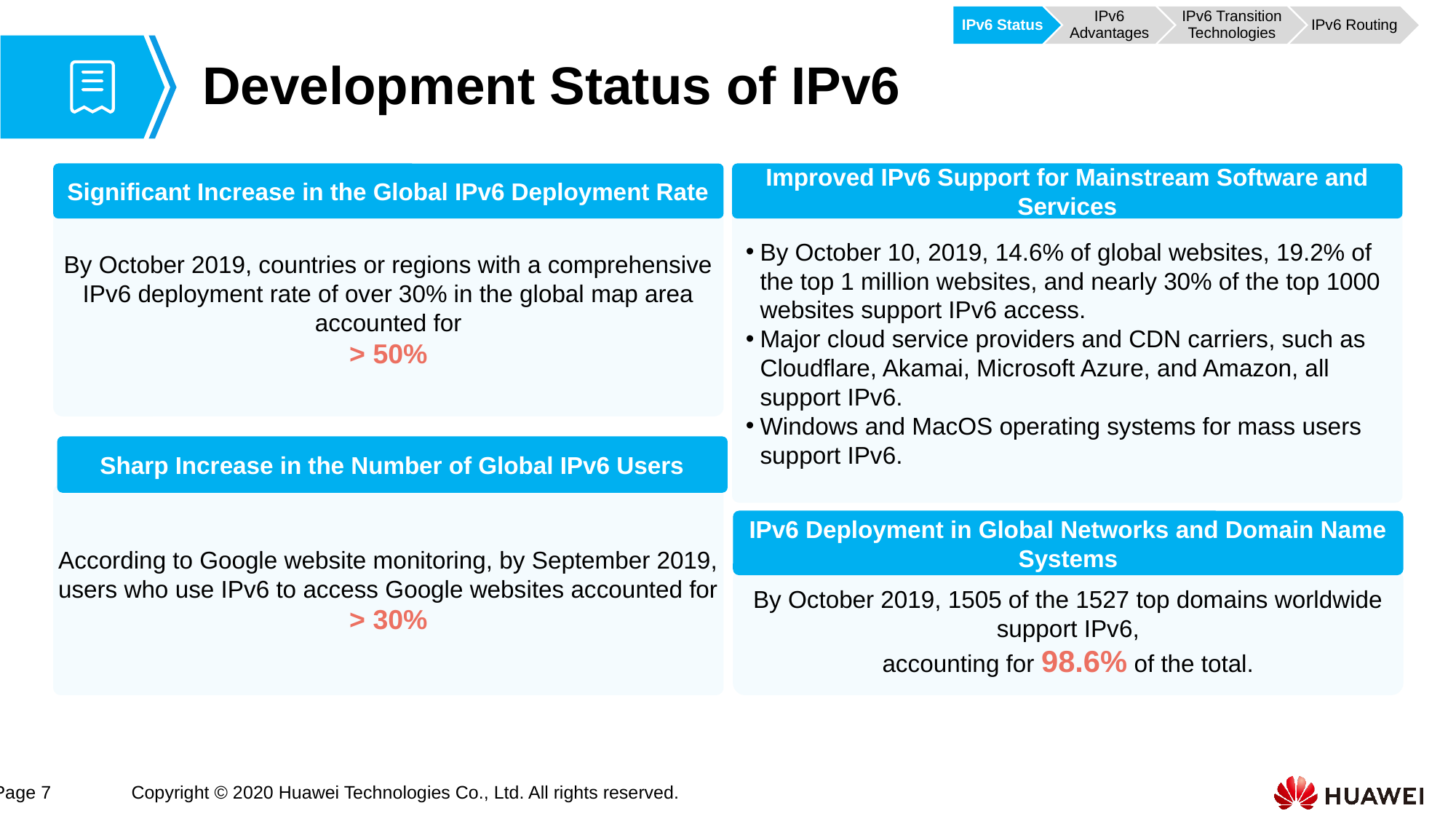

IPv6 Status
IPv6 Advantages
IPv6 Transition Technologies
IPv6 Routing
# Development Status of IPv6
Significant Increase in the Global IPv6 Deployment Rate
Improved IPv6 Support for Mainstream Software and Services
By October 2019, countries or regions with a comprehensive IPv6 deployment rate of over 30% in the global map area accounted for
> 50%
By October 10, 2019, 14.6% of global websites, 19.2% of the top 1 million websites, and nearly 30% of the top 1000 websites support IPv6 access.
Major cloud service providers and CDN carriers, such as Cloudflare, Akamai, Microsoft Azure, and Amazon, all support IPv6.
Windows and MacOS operating systems for mass users support IPv6.
Sharp Increase in the Number of Global IPv6 Users
According to Google website monitoring, by September 2019, users who use IPv6 to access Google websites accounted for
> 30%
IPv6 Deployment in Global Networks and Domain Name Systems
By October 2019, 1505 of the 1527 top domains worldwide support IPv6,
accounting for 98.6% of the total.